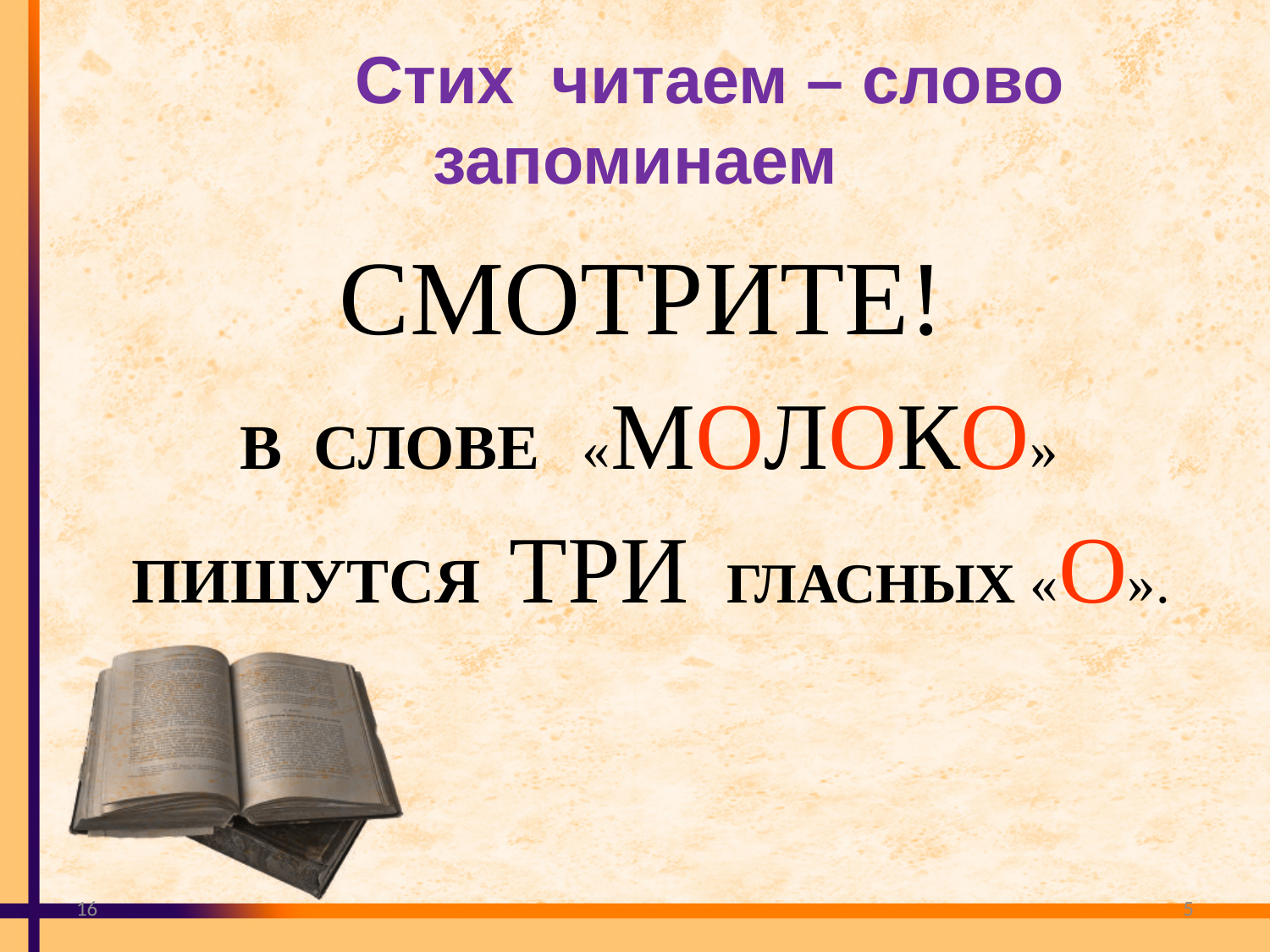

# Стих  читаем – слово  запоминаем
 СМОТРИТЕ!
  В  СЛОВЕ   «МОЛОКО»
  ПИШУТСЯ  ТРИ  ГЛАСНЫХ «О».
16
5